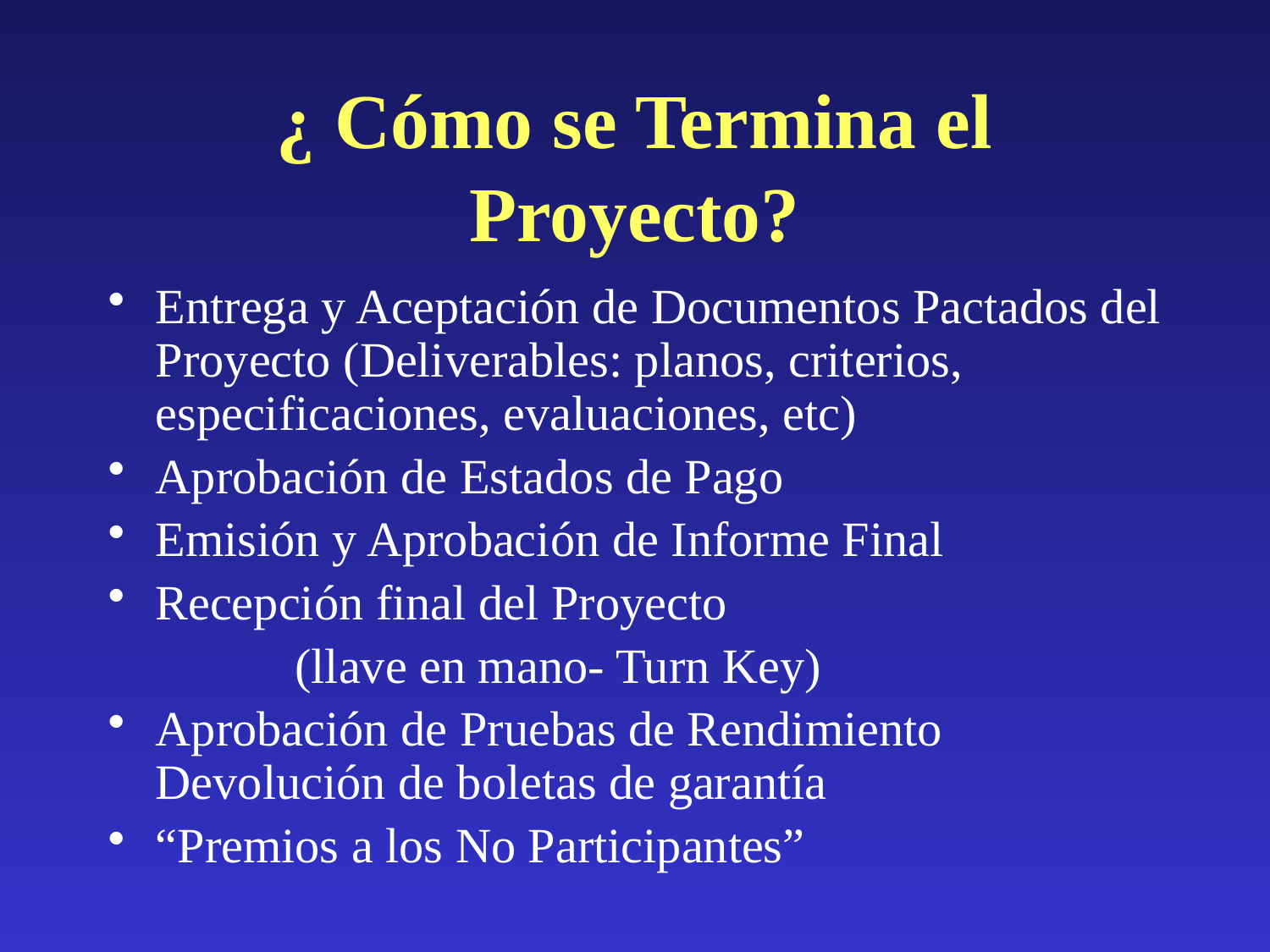

# ¿ Cómo se Termina el Proyecto?
Entrega y Aceptación de Documentos Pactados del Proyecto (Deliverables: planos, criterios, especificaciones, evaluaciones, etc)
Aprobación de Estados de Pago
Emisión y Aprobación de Informe Final
Recepción final del Proyecto
		 (llave en mano- Turn Key)
Aprobación de Pruebas de Rendimiento Devolución de boletas de garantía
“Premios a los No Participantes”